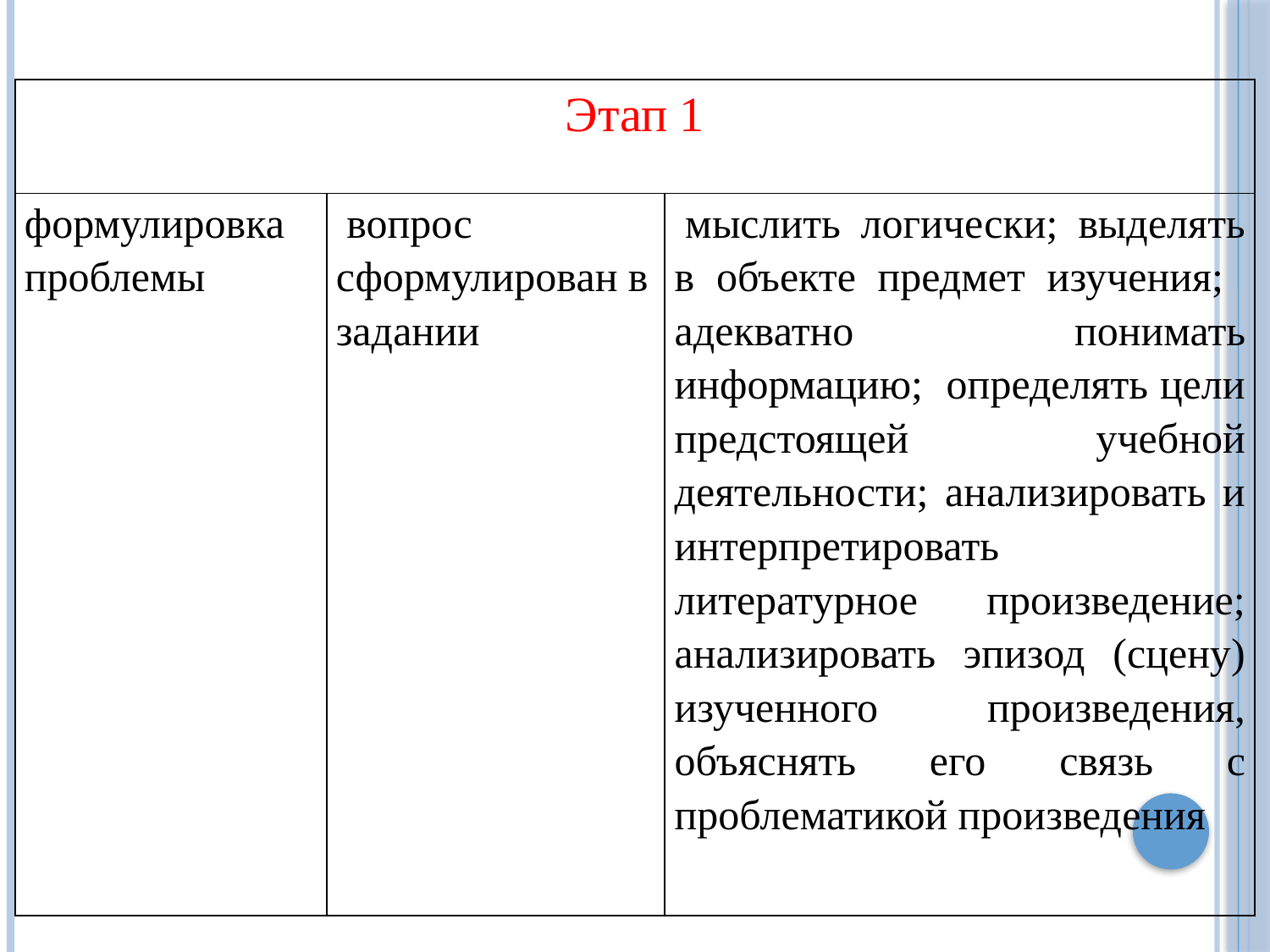

| Этап 1 |  |  |
| --- | --- | --- |
| формулировка проблемы | вопрос сформулирован в задании | мыслить логически; выделять в объекте предмет изучения; адекватно понимать информацию; определять цели предстоящей учебной деятельности; анализировать и интерпретировать литературное произведение; анализировать эпизод (сцену) изученного произведения, объяснять его связь с проблематикой произведения |